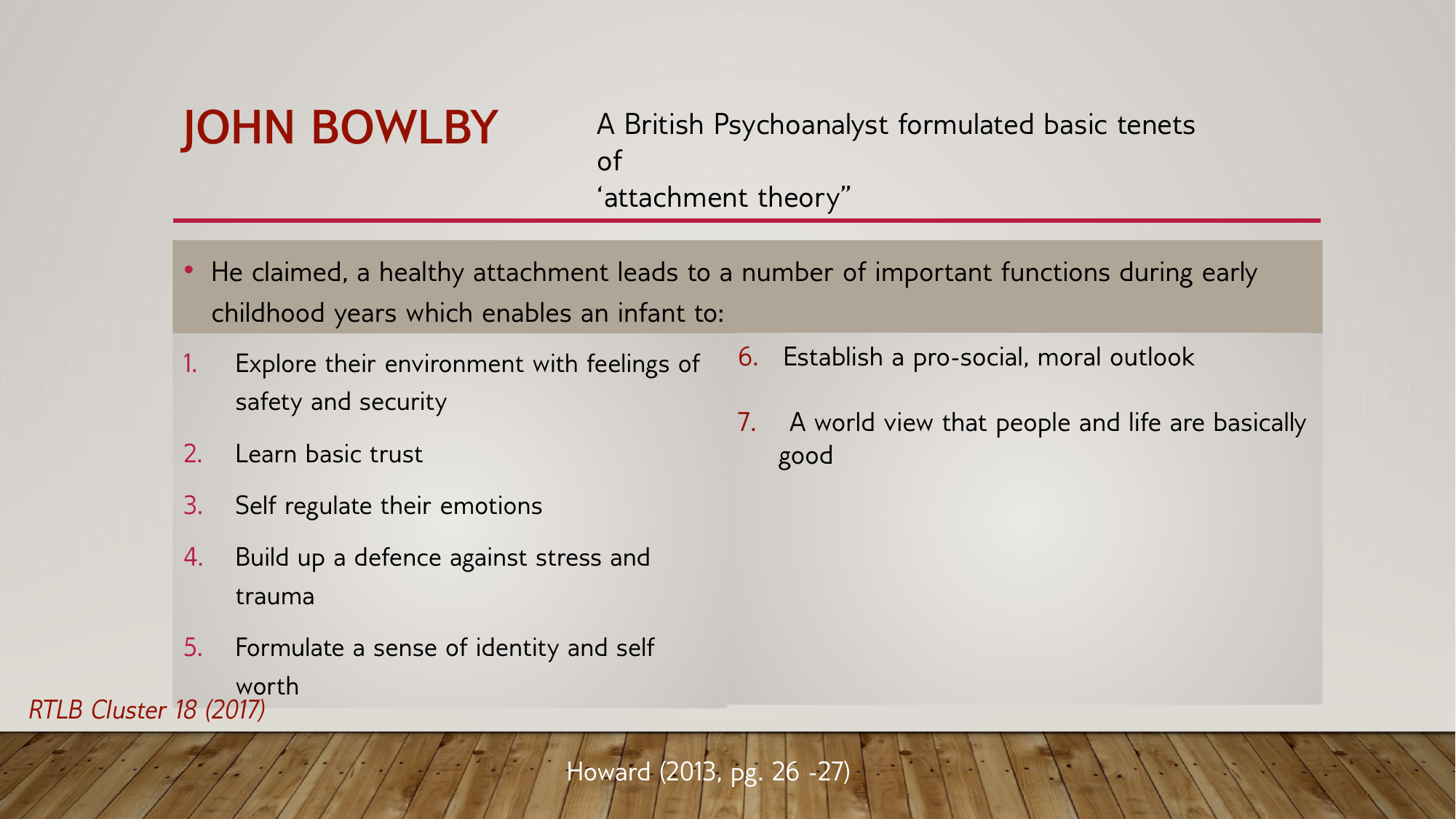

# John Bowlby
A British Psychoanalyst formulated basic tenets of
‘attachment theory”
He claimed, a healthy attachment leads to a number of important functions during early childhood years which enables an infant to:
6.   Establish a pro-social, moral outlook

7.    A world view that people and life are basically
     good

Explore their environment with feelings of safety and security
Learn basic trust
Self regulate their emotions
Build up a defence against stress and trauma
Formulate a sense of identity and self worth
RTLB Cluster 18 (2017)
Howard (2013, pg. 26 -27)